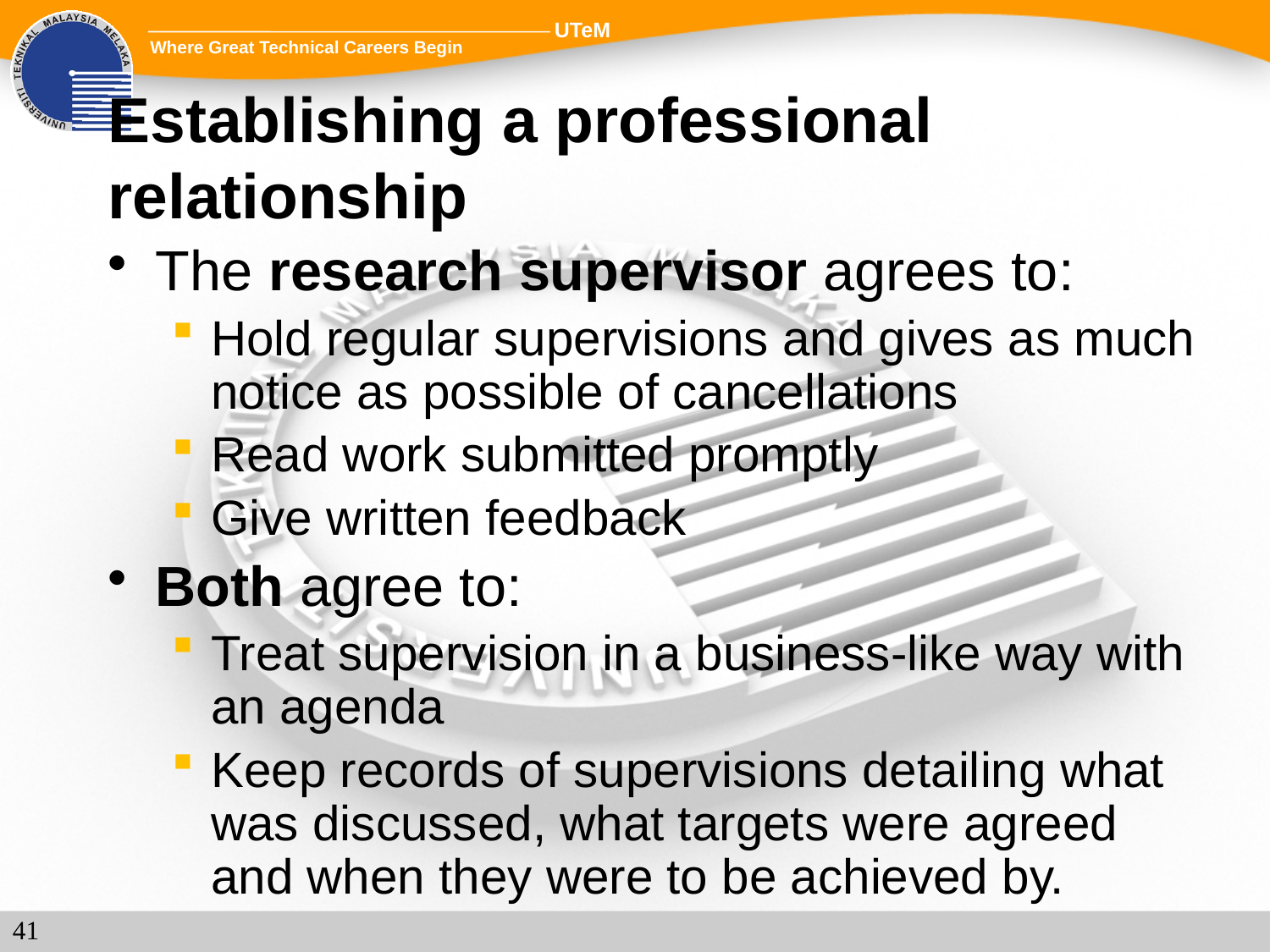

# Establishing a professional relationship
The research supervisor agrees to:
Hold regular supervisions and gives as much notice as possible of cancellations
Read work submitted promptly
Give written feedback
Both agree to:
Treat supervision in a business-like way with an agenda
Keep records of supervisions detailing what was discussed, what targets were agreed  and when they were to be achieved by.